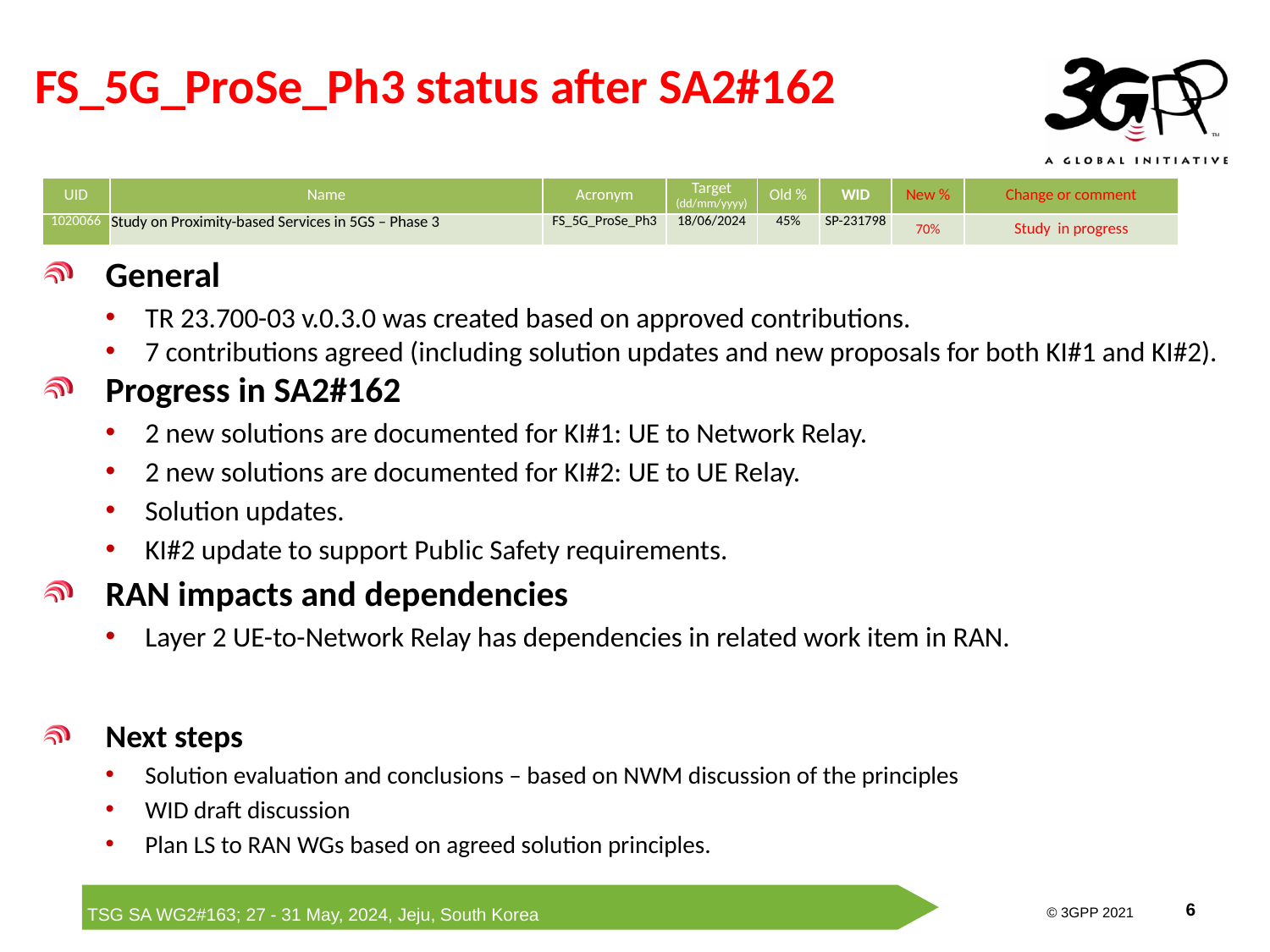

# FS_5G_ProSe_Ph3 status after SA2#162
| UID | Name | Acronym | Target (dd/mm/yyyy) | Old % | WID | New % | Change or comment |
| --- | --- | --- | --- | --- | --- | --- | --- |
| 1020066 | Study on Proximity-based Services in 5GS – Phase 3 | FS\_5G\_ProSe\_Ph3 | 18/06/2024 | 45% | SP-231798 | 70% | Study in progress |
General
TR 23.700-03 v.0.3.0 was created based on approved contributions.
7 contributions agreed (including solution updates and new proposals for both KI#1 and KI#2).
Progress in SA2#162
2 new solutions are documented for KI#1: UE to Network Relay.
2 new solutions are documented for KI#2: UE to UE Relay.
Solution updates.
KI#2 update to support Public Safety requirements.
RAN impacts and dependencies
Layer 2 UE-to-Network Relay has dependencies in related work item in RAN.

Next steps
Solution evaluation and conclusions – based on NWM discussion of the principles
WID draft discussion
Plan LS to RAN WGs based on agreed solution principles.